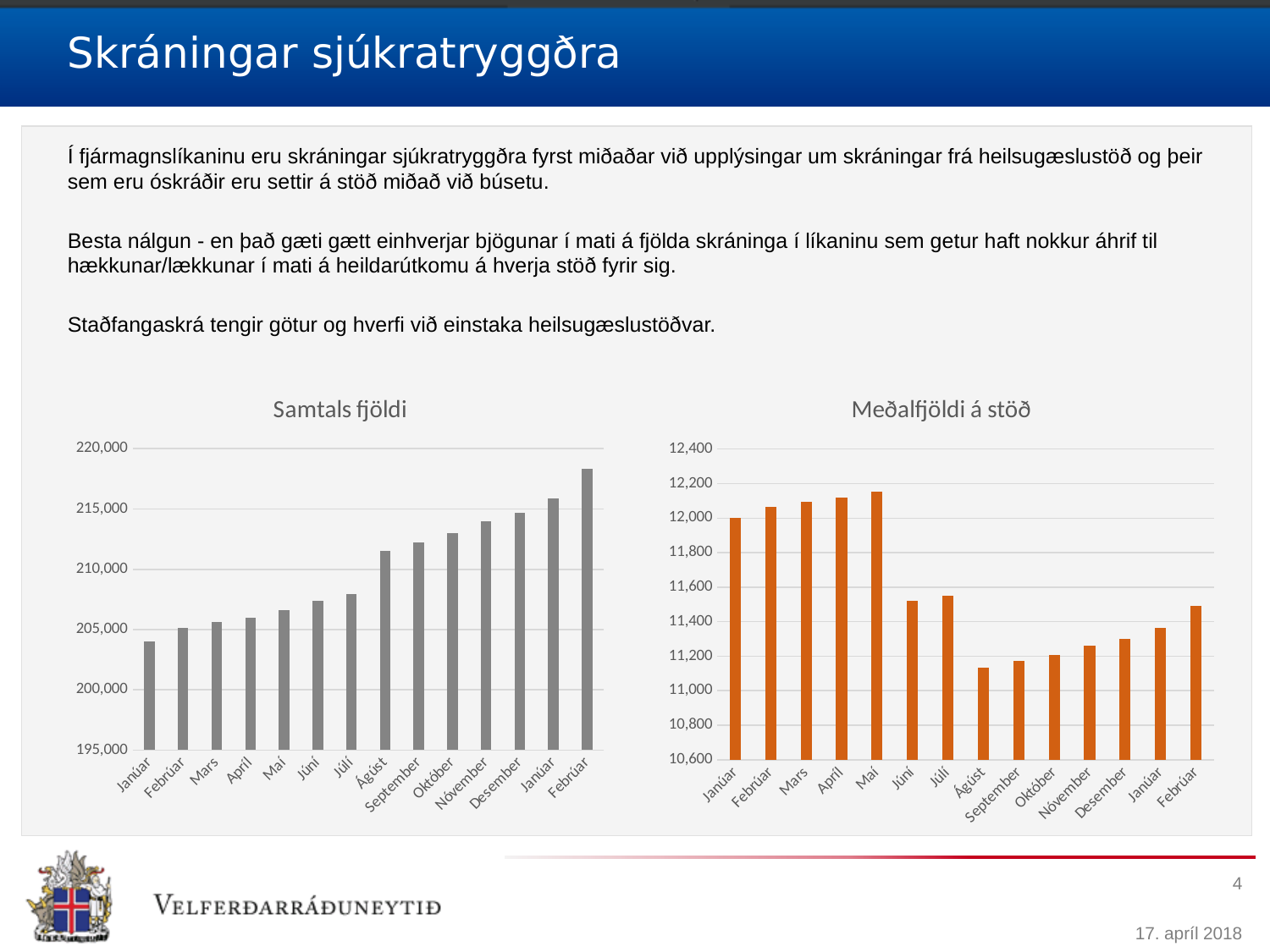

# Skráningar sjúkratryggðra
Í fjármagnslíkaninu eru skráningar sjúkratryggðra fyrst miðaðar við upplýsingar um skráningar frá heilsugæslustöð og þeir sem eru óskráðir eru settir á stöð miðað við búsetu.

Besta nálgun - en það gæti gætt einhverjar bjögunar í mati á fjölda skráninga í líkaninu sem getur haft nokkur áhrif til hækkunar/lækkunar í mati á heildarútkomu á hverja stöð fyrir sig.

Staðfangaskrá tengir götur og hverfi við einstaka heilsugæslustöðvar.

[unsupported chart]

[unsupported chart]

4
17. apríl 2018